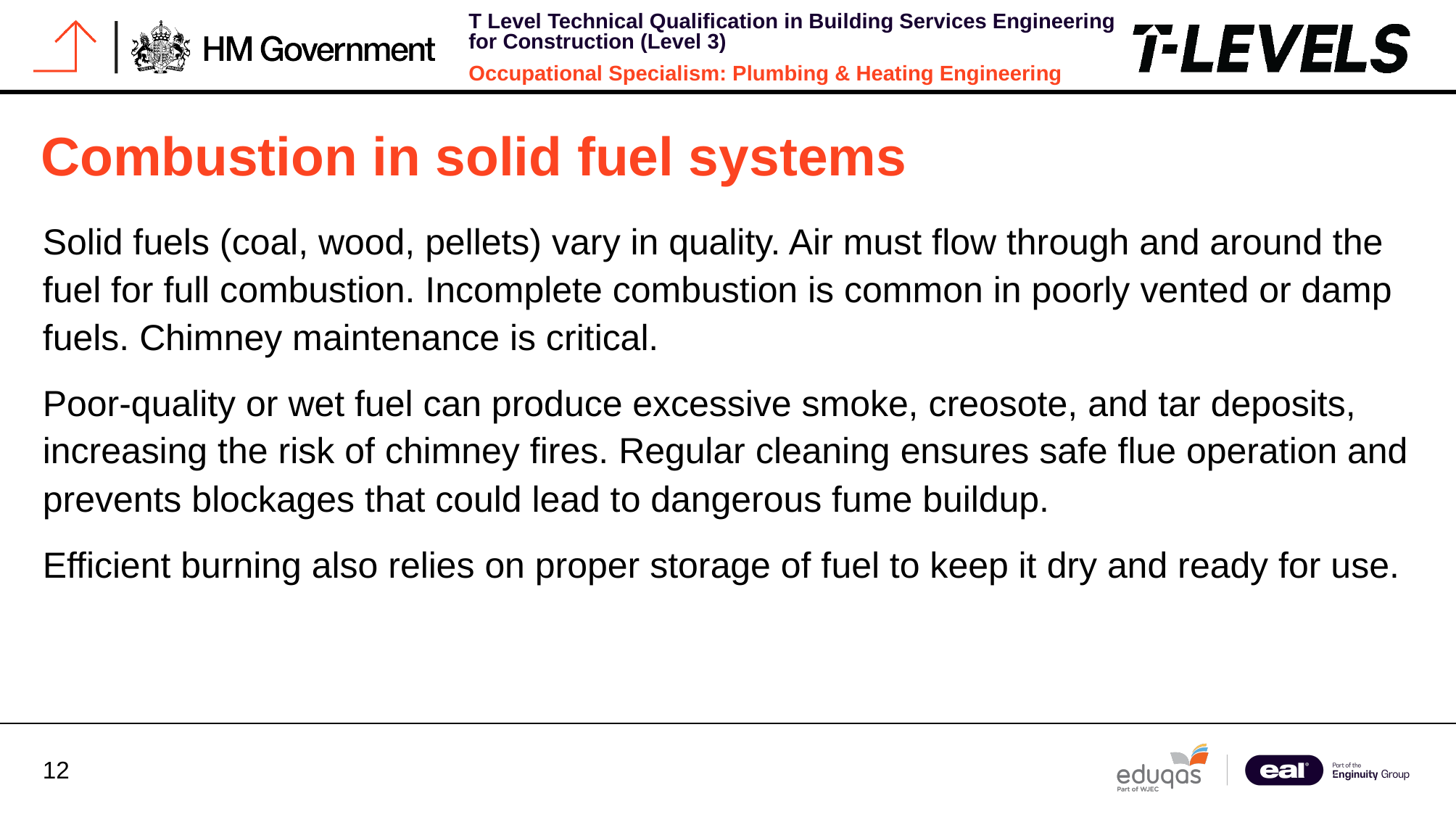

# Combustion in solid fuel systems
Solid fuels (coal, wood, pellets) vary in quality. Air must flow through and around the fuel for full combustion. Incomplete combustion is common in poorly vented or damp fuels. Chimney maintenance is critical.
Poor-quality or wet fuel can produce excessive smoke, creosote, and tar deposits, increasing the risk of chimney fires. Regular cleaning ensures safe flue operation and prevents blockages that could lead to dangerous fume buildup.
Efficient burning also relies on proper storage of fuel to keep it dry and ready for use.